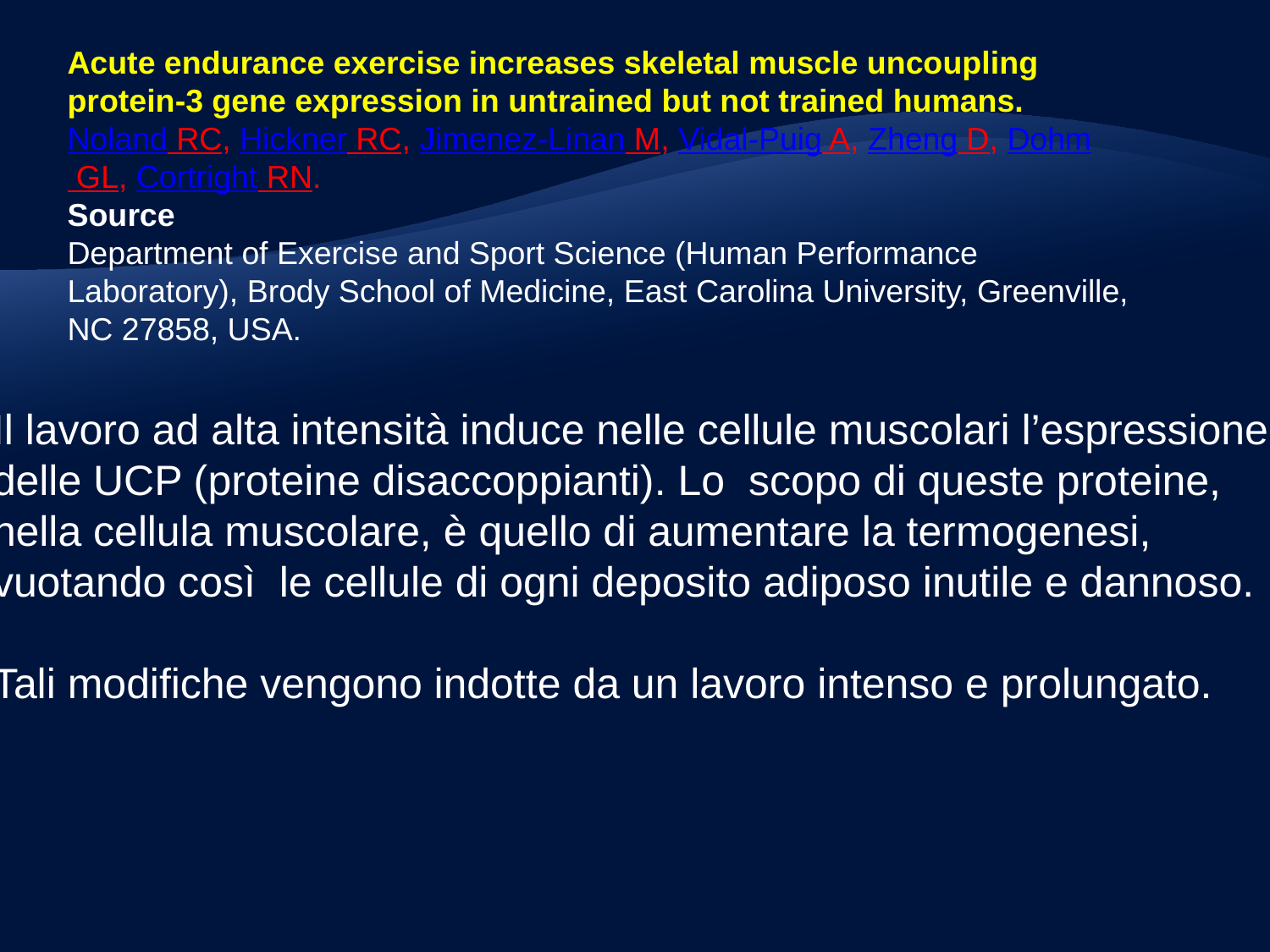

Acute endurance exercise increases skeletal muscle uncoupling protein-3 gene expression in untrained but not trained humans.
Noland RC, Hickner RC, Jimenez-Linan M, Vidal-Puig A, Zheng D, Dohm GL, Cortright RN.
Source
Department of Exercise and Sport Science (Human Performance Laboratory), Brody School of Medicine, East Carolina University, Greenville, NC 27858, USA.
Il lavoro ad alta intensità induce nelle cellule muscolari l’espressione
delle UCP (proteine disaccoppianti). Lo  scopo di queste proteine,
nella cellula muscolare, è quello di aumentare la termogenesi,
vuotando così  le cellule di ogni deposito adiposo inutile e dannoso.

Tali modifiche vengono indotte da un lavoro intenso e prolungato.